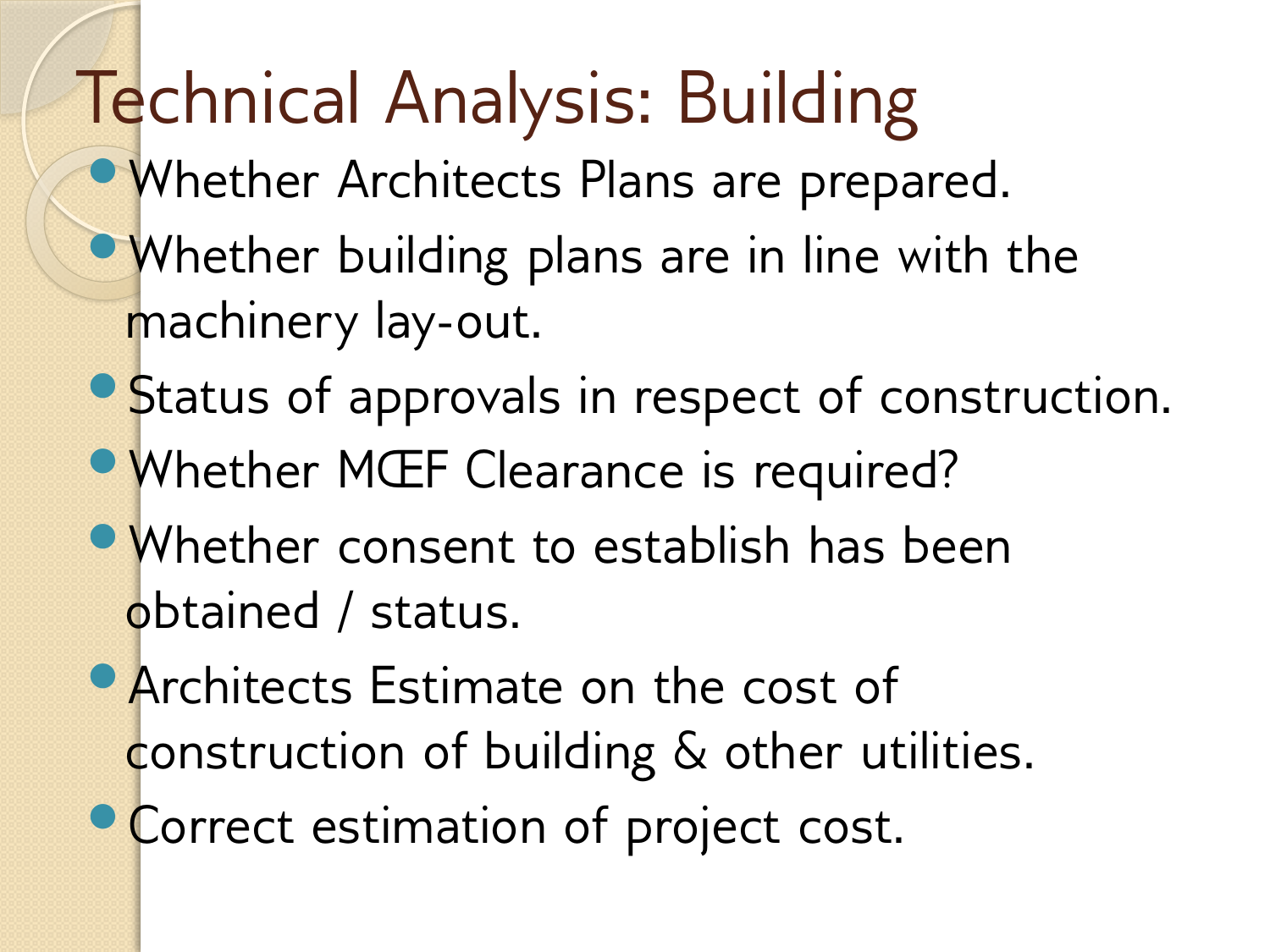

# Technical Analysis: Building
Whether Architects Plans are prepared.
Whether building plans are in line with the machinery lay-out.
Status of approvals in respect of construction.
Whether MOEF Clearance is required?
Whether consent to establish has been obtained / status.
Architects Estimate on the cost of construction of building & other utilities.
Correct estimation of project cost.